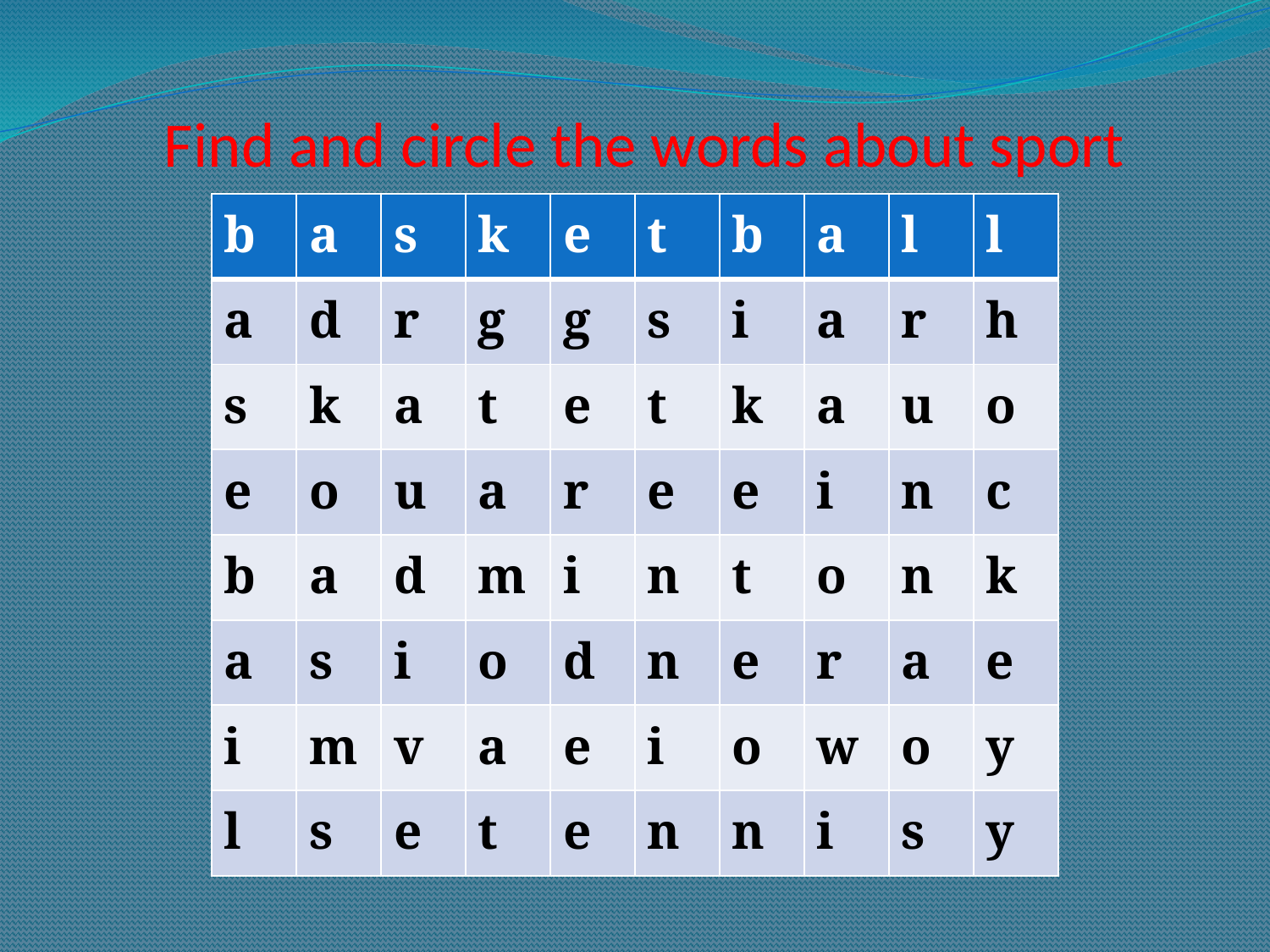

# Find and circle the words about sport
| b | a | s | k | e | t | b | a | l | l |
| --- | --- | --- | --- | --- | --- | --- | --- | --- | --- |
| a | d | r | g | g | s | i | a | r | h |
| s | k | a | t | e | t | k | a | u | o |
| e | o | u | a | r | e | e | i | n | c |
| b | a | d | m | i | n | t | o | n | k |
| a | s | i | o | d | n | e | r | a | e |
| i | m | v | a | e | i | o | w | o | y |
| l | s | e | t | e | n | n | i | s | y |